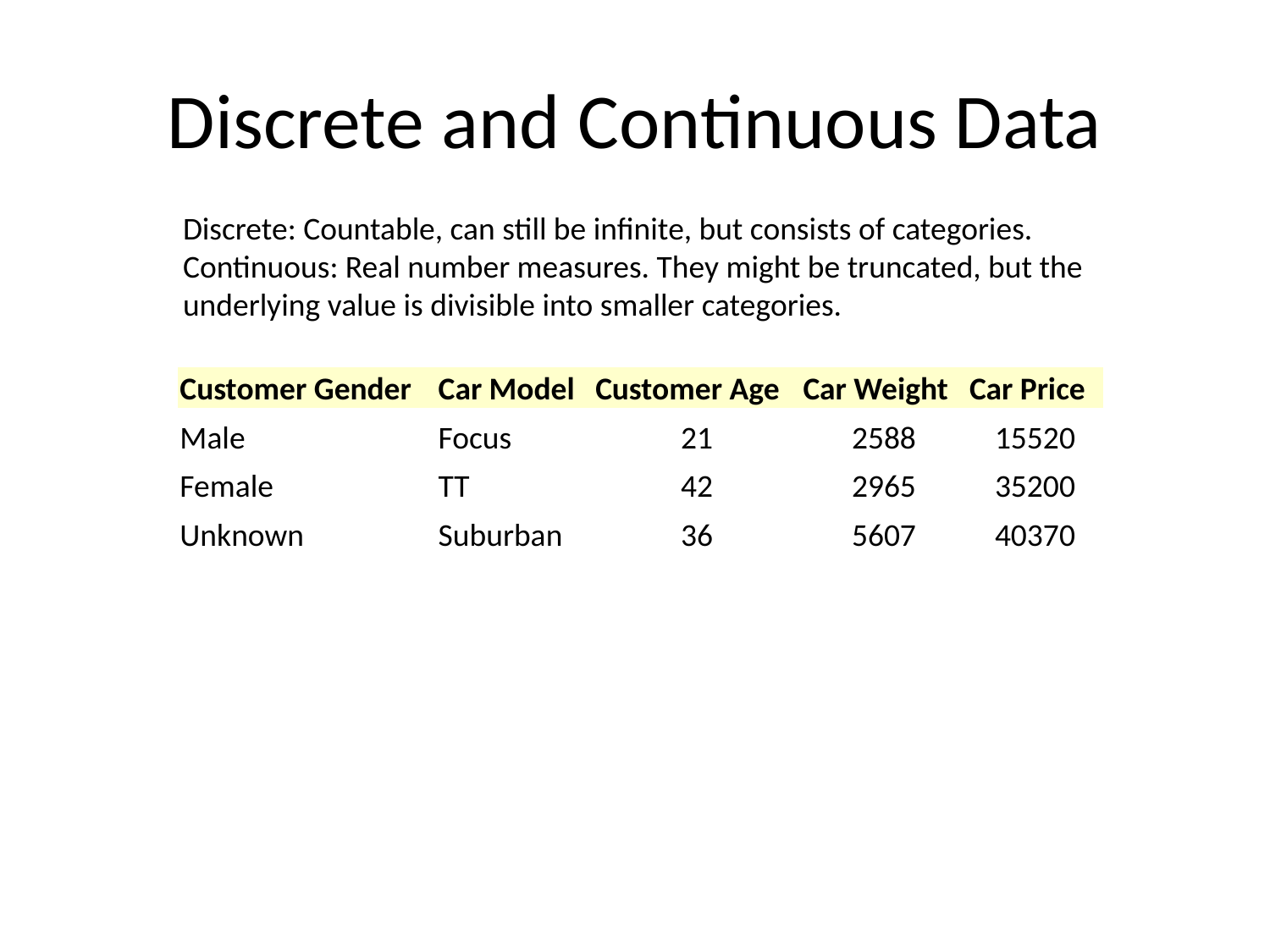

# Discrete and Continuous Data
Discrete: Countable, can still be infinite, but consists of categories.
Continuous: Real number measures. They might be truncated, but the underlying value is divisible into smaller categories.
| Customer Gender | Car Model | Customer Age | Car Weight | Car Price |
| --- | --- | --- | --- | --- |
| Male | Focus | 21 | 2588 | 15520 |
| Female | TT | 42 | 2965 | 35200 |
| Unknown | Suburban | 36 | 5607 | 40370 |